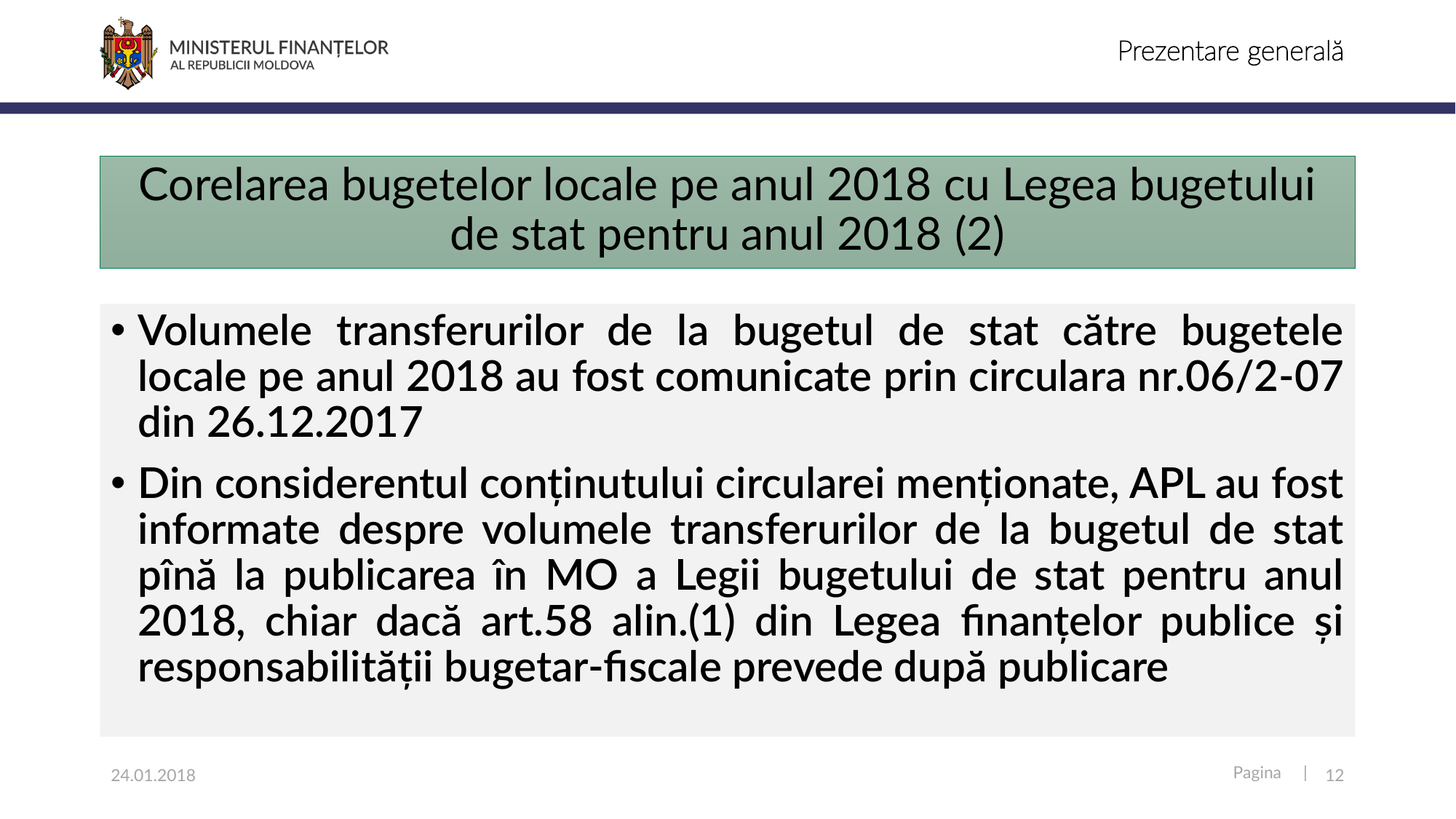

Prezentare generală
# Corelarea bugetelor locale pe anul 2018 cu Legea bugetului de stat pentru anul 2018 (2)
Volumele transferurilor de la bugetul de stat către bugetele locale pe anul 2018 au fost comunicate prin circulara nr.06/2-07 din 26.12.2017
Din considerentul conținutului circularei menționate, APL au fost informate despre volumele transferurilor de la bugetul de stat pînă la publicarea în MO a Legii bugetului de stat pentru anul 2018, chiar dacă art.58 alin.(1) din Legea finanțelor publice și responsabilității bugetar-fiscale prevede după publicare
24.01.2018
12